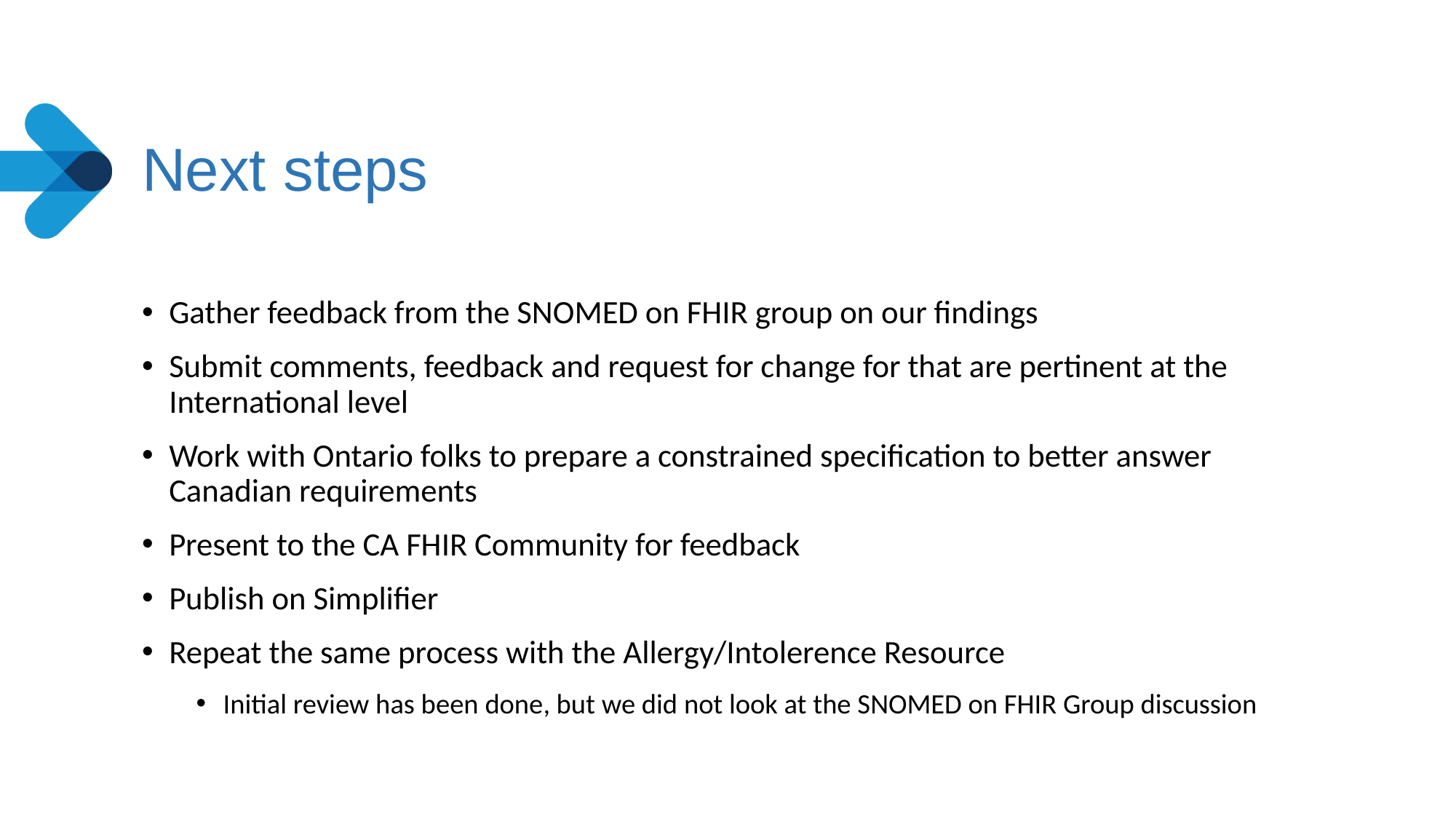

# Next steps
Gather feedback from the SNOMED on FHIR group on our findings
Submit comments, feedback and request for change for that are pertinent at the International level
Work with Ontario folks to prepare a constrained specification to better answer Canadian requirements
Present to the CA FHIR Community for feedback
Publish on Simplifier
Repeat the same process with the Allergy/Intolerence Resource
Initial review has been done, but we did not look at the SNOMED on FHIR Group discussion